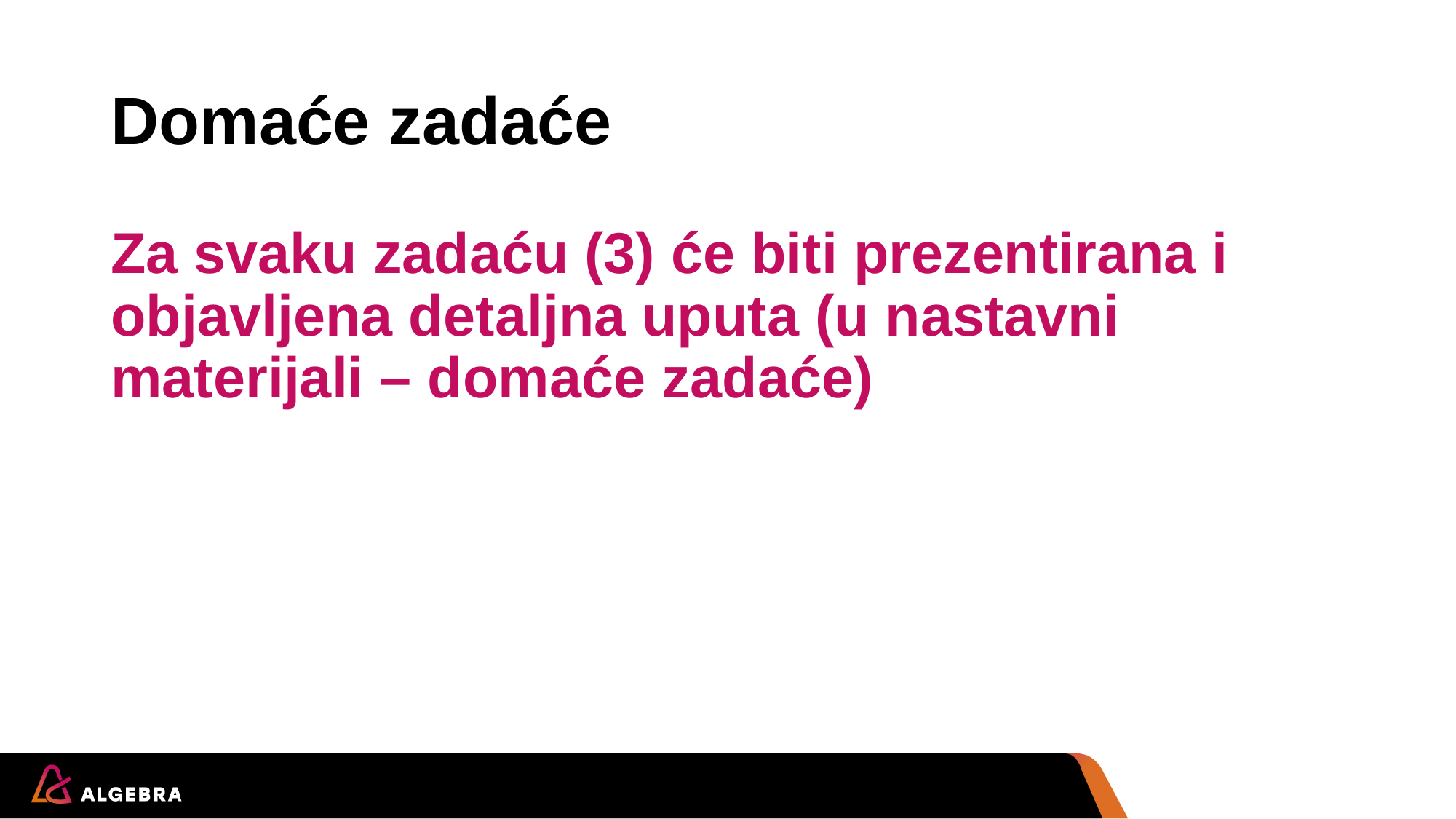

# Domaće zadaće
Za svaku zadaću (3) će biti prezentirana i objavljena detaljna uputa (u nastavni materijali – domaće zadaće)